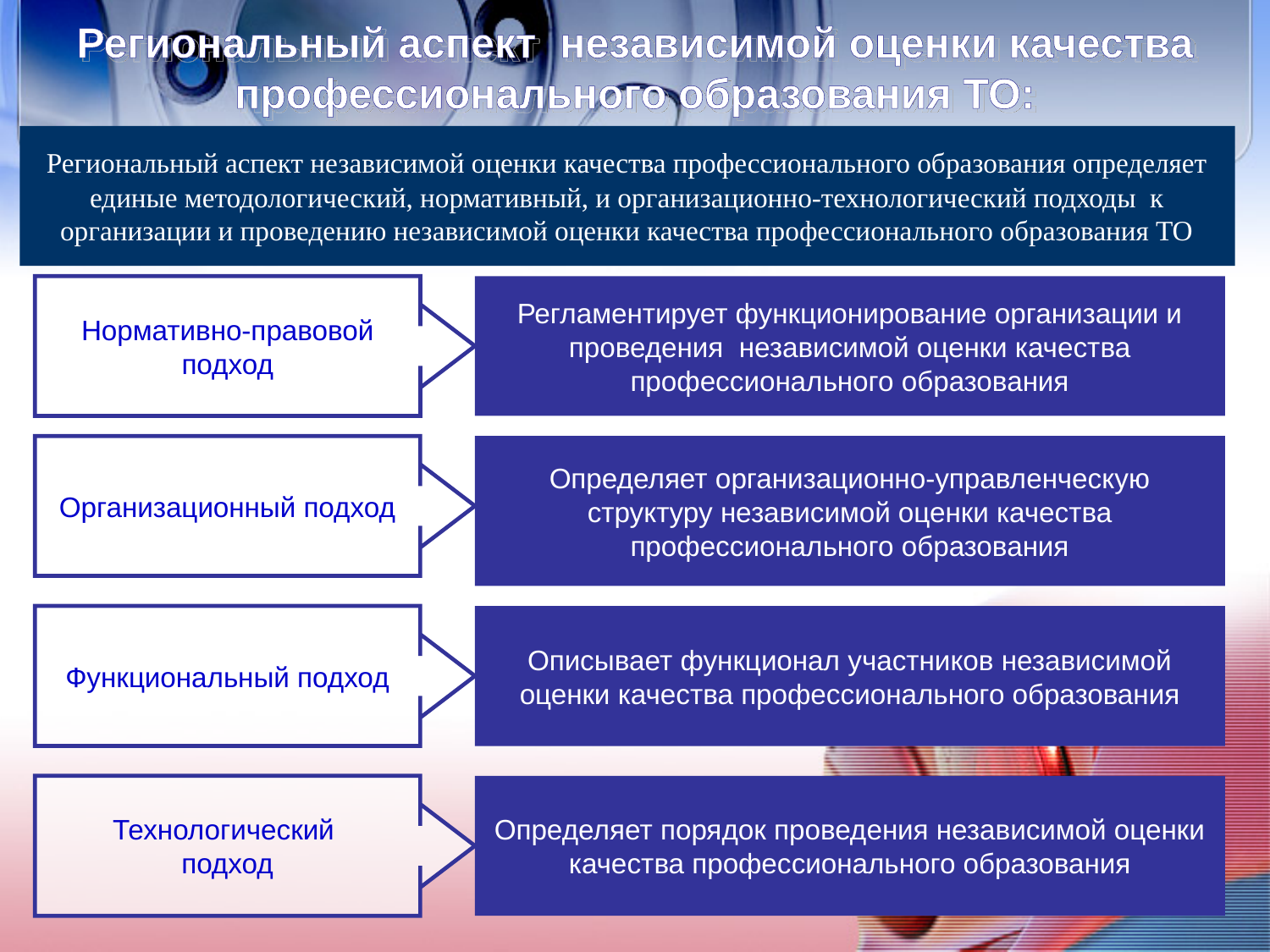

# Региональный аспект  независимой оценки качества профессионального образования ТО:
Региональный аспект независимой оценки качества профессионального образования определяет единые методологический, нормативный, и организационно-технологический подходы  к организации и проведению независимой оценки качества профессионального образования ТО
Нормативно-правовой подход
Регламентирует функционирование организации и проведения  независимой оценки качества профессионального образования
Организационный подход
Определяет организационно-управленческую структуру независимой оценки качества профессионального образования
Функциональный подход
Описывает функционал участников независимой оценки качества профессионального образования
Технологический
подход
Определяет порядок проведения независимой оценки качества профессионального образования